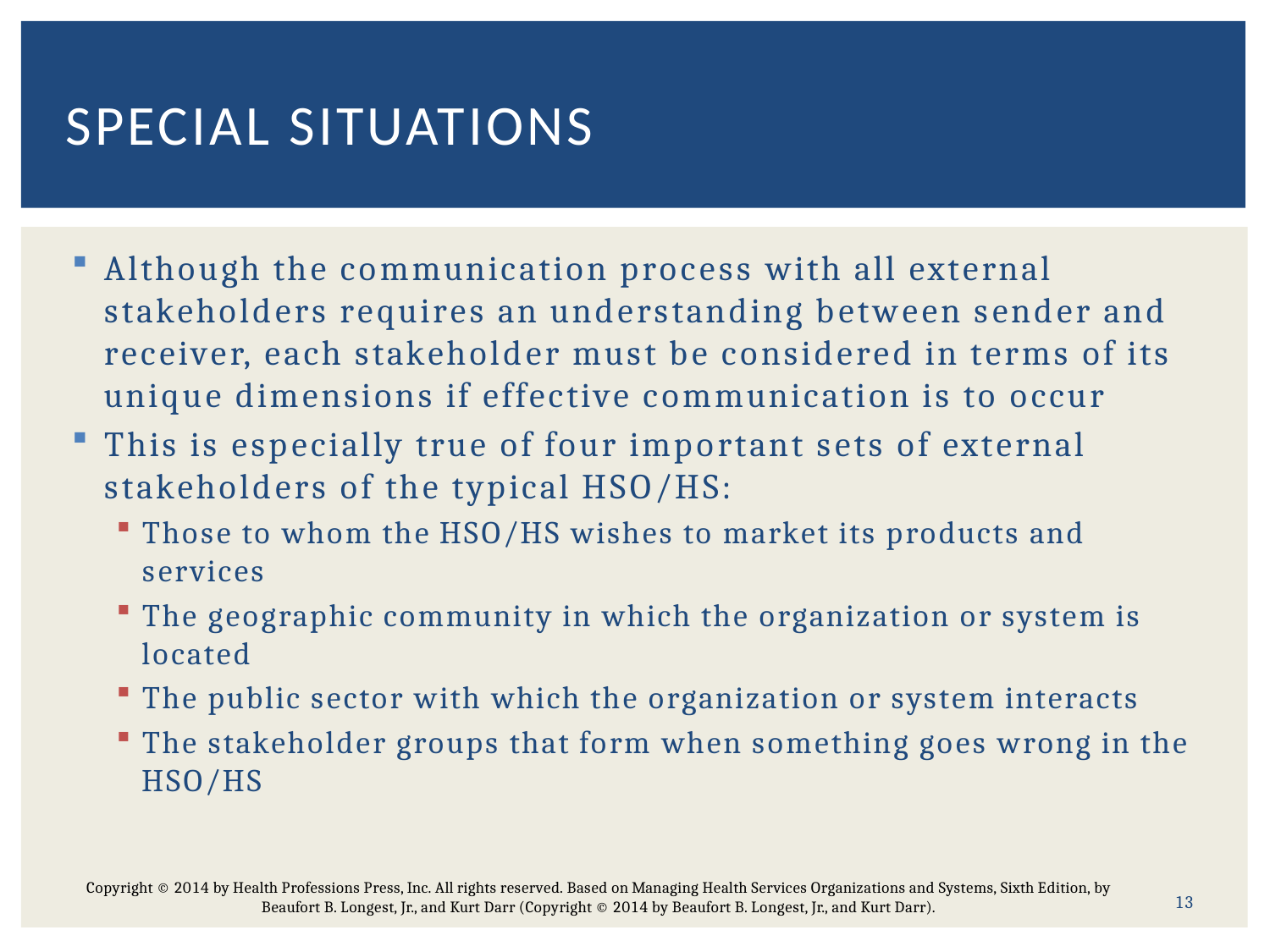

# Special Situations
Although the communication process with all external stakeholders requires an understanding between sender and receiver, each stakeholder must be considered in terms of its unique dimensions if effective communication is to occur
This is especially true of four important sets of external stakeholders of the typical HSO/HS:
Those to whom the HSO/HS wishes to market its products and services
The geographic community in which the organization or system is located
The public sector with which the organization or system interacts
The stakeholder groups that form when something goes wrong in the HSO/HS

13